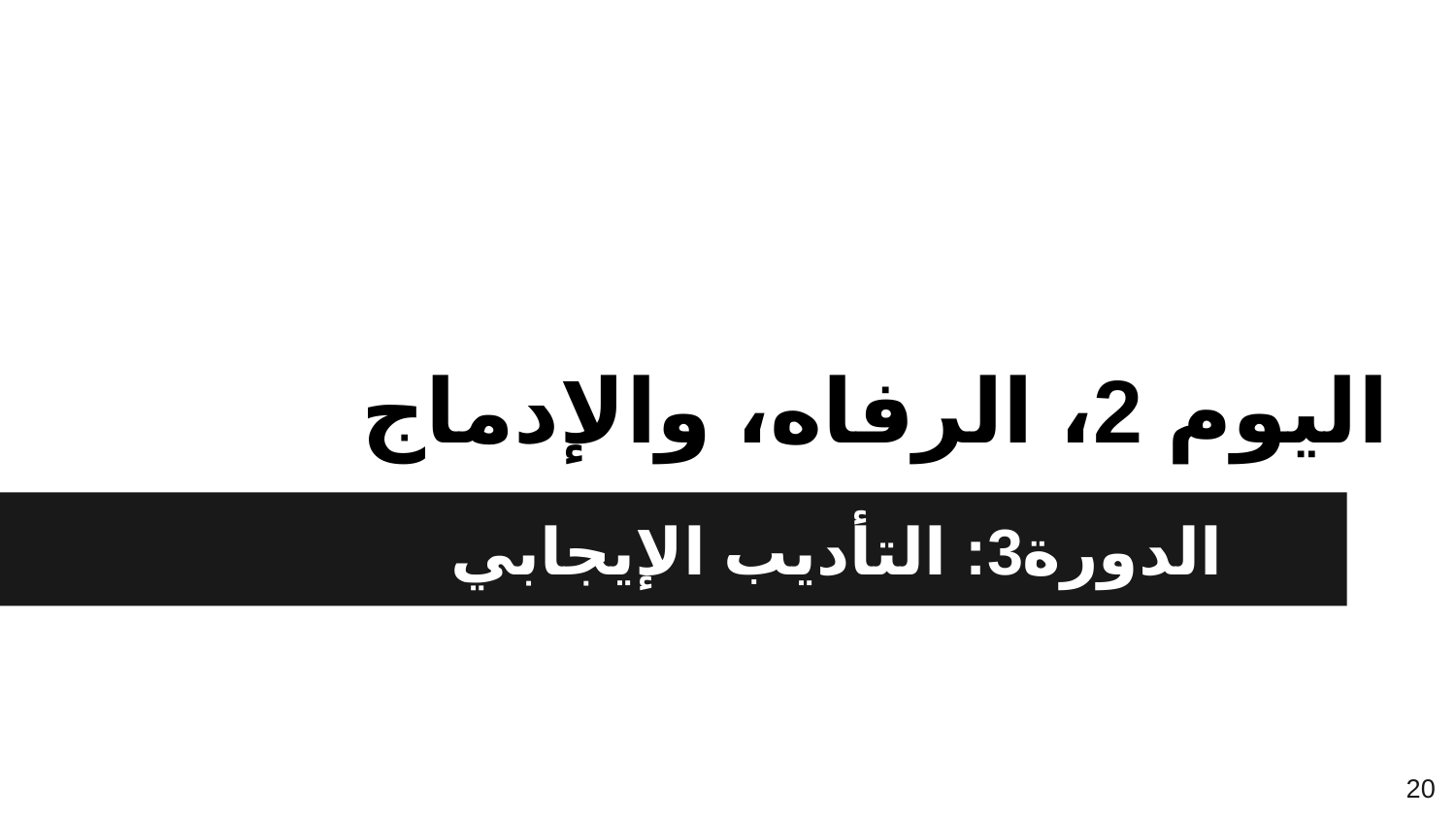

# اليوم 2، الرفاه، والإدماج
الدورة3: التأديب الإيجابي
20